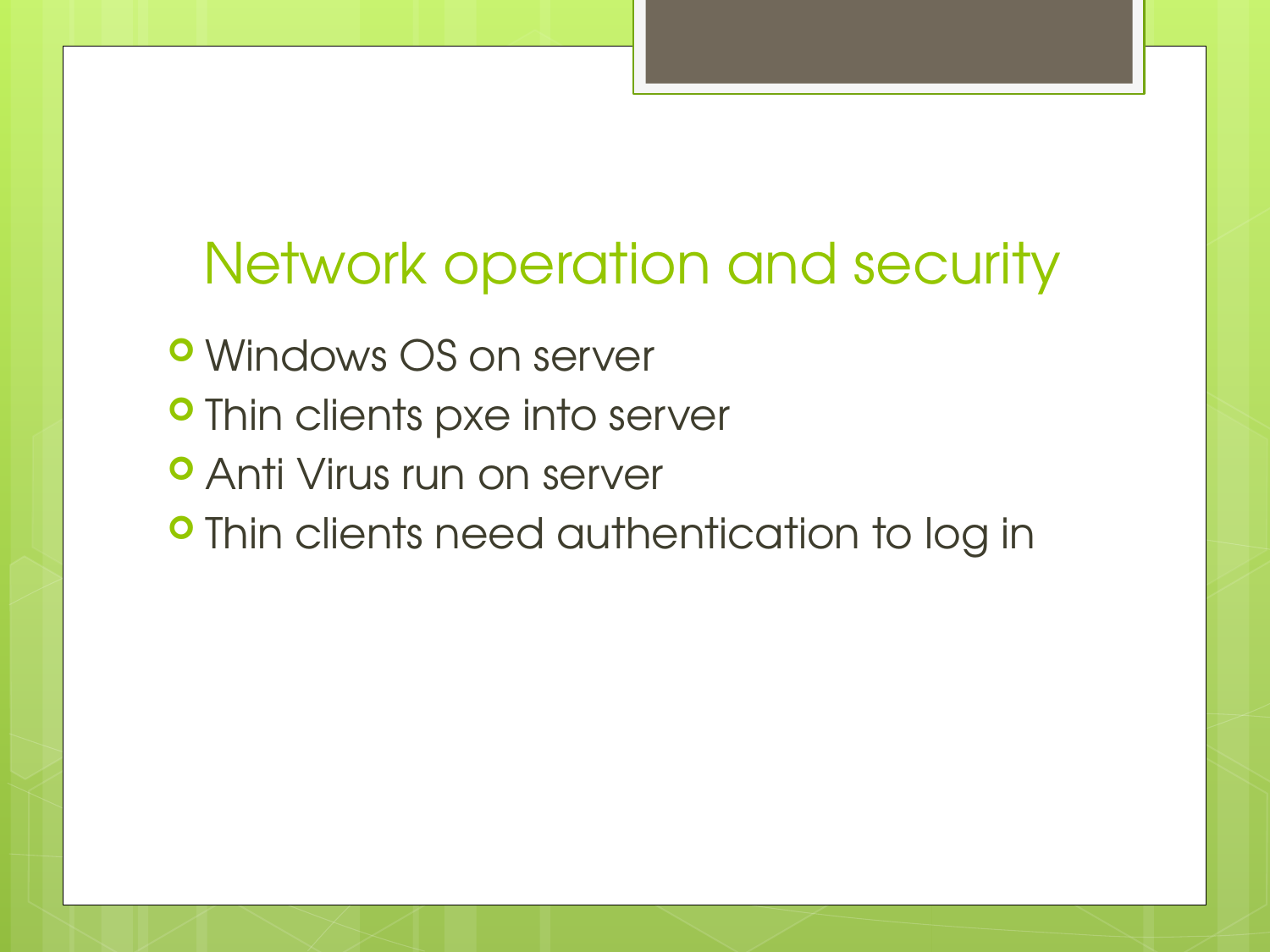

# Network operation and security
Windows OS on server
Thin clients pxe into server
Anti Virus run on server
Thin clients need authentication to log in